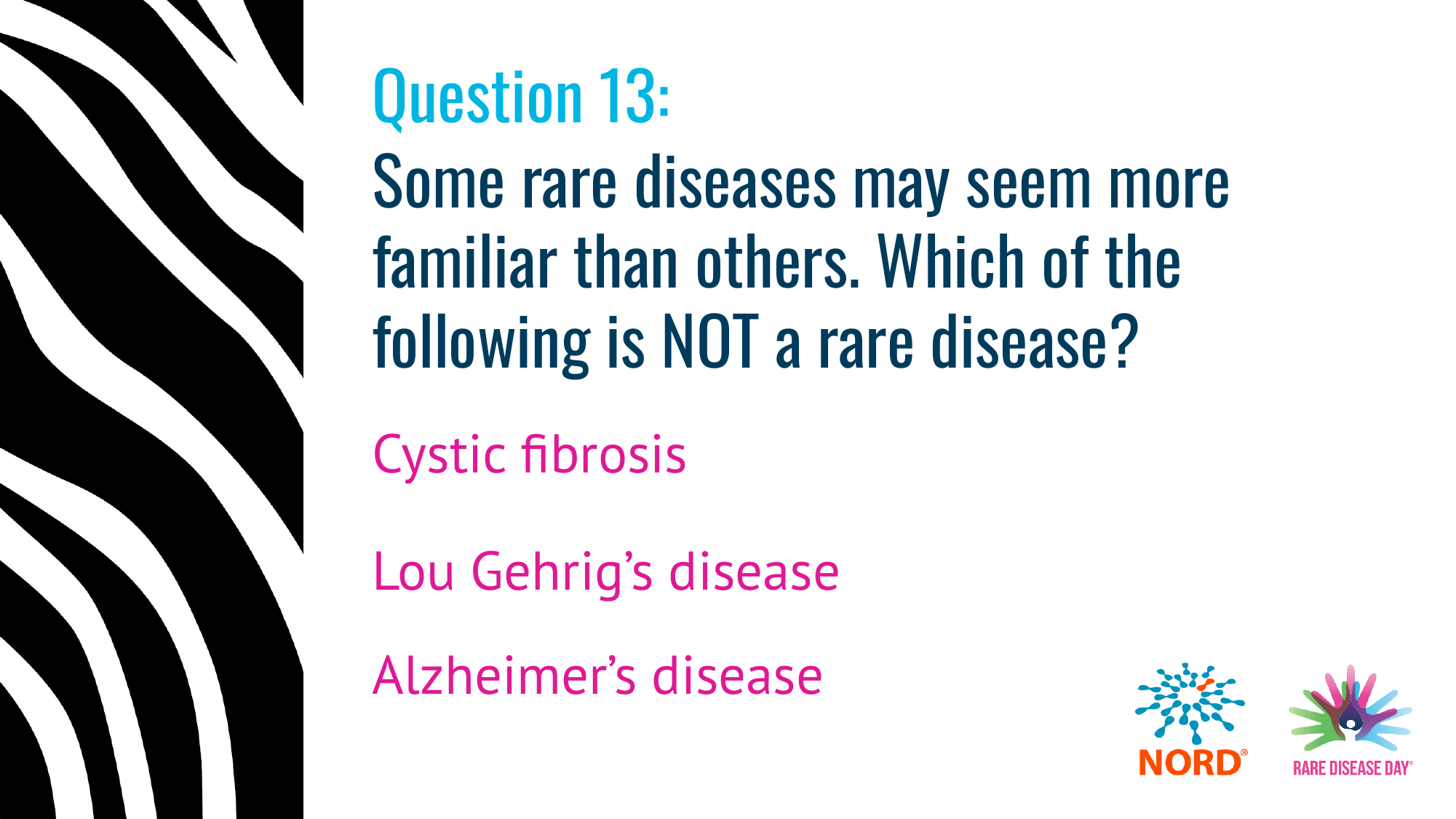

# Question 13:
Some rare diseases may seem more
familiar than others. Which of the
following is NOT a rare disease?
Cystic fibrosis
Lou Gehrig’s disease
Alzheimer’s disease